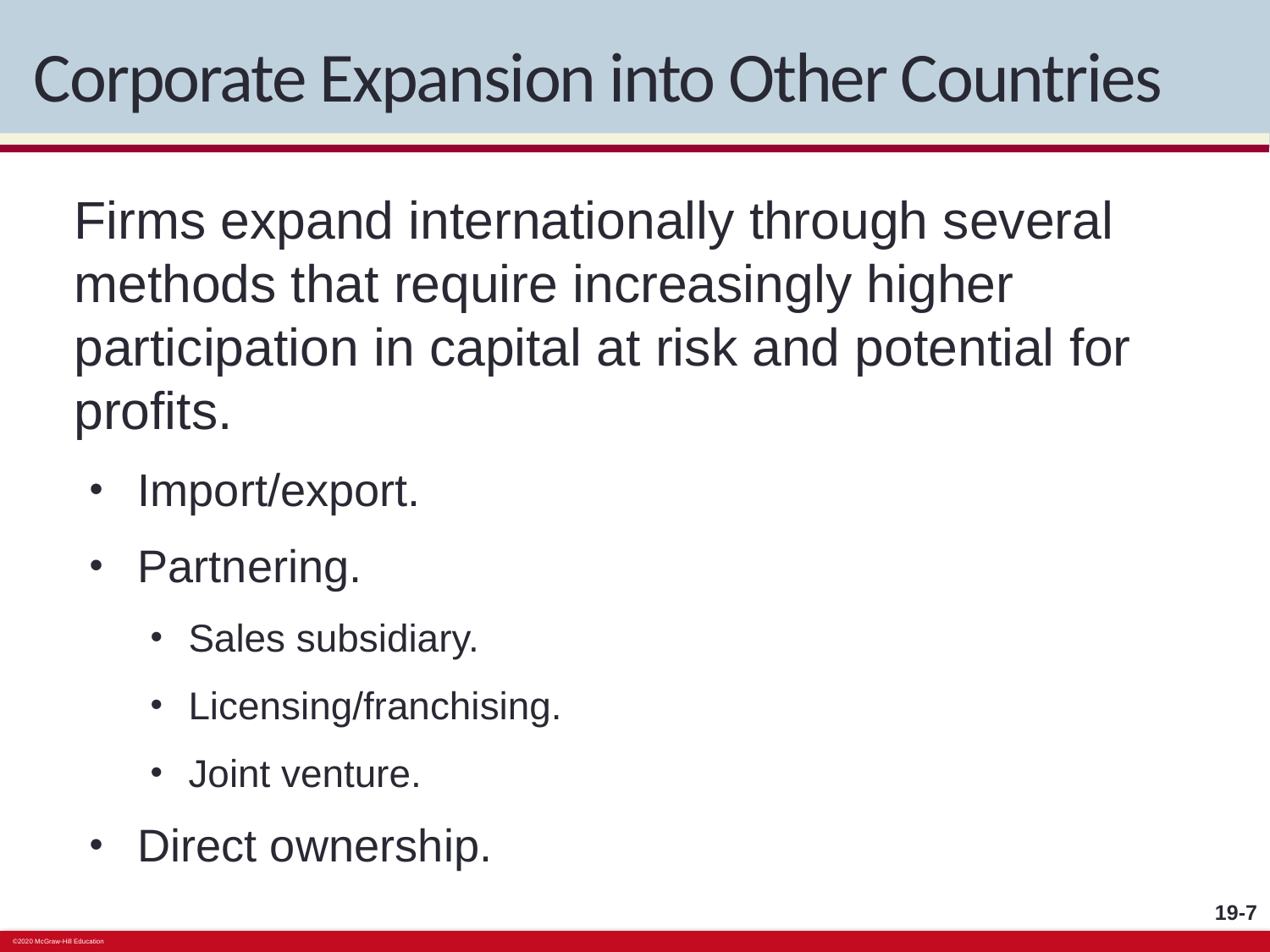

# Corporate Expansion into Other Countries
Firms expand internationally through several methods that require increasingly higher participation in capital at risk and potential for profits.
Import/export.
Partnering.
Sales subsidiary.
Licensing/franchising.
Joint venture.
Direct ownership.